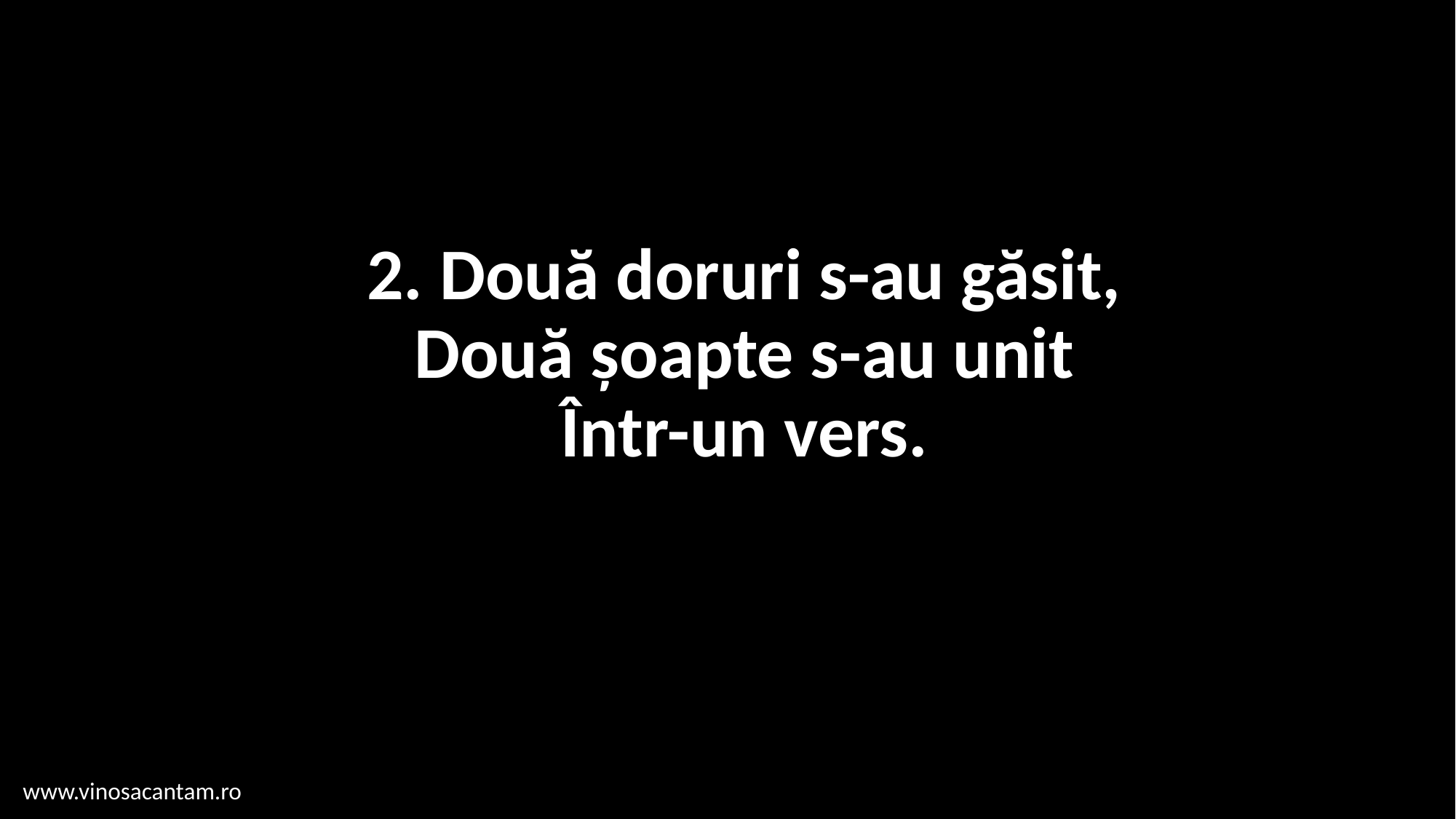

# 2. Două doruri s-au găsit, Două șoapte s-au unit Într-un vers.
www.vinosacantam.ro